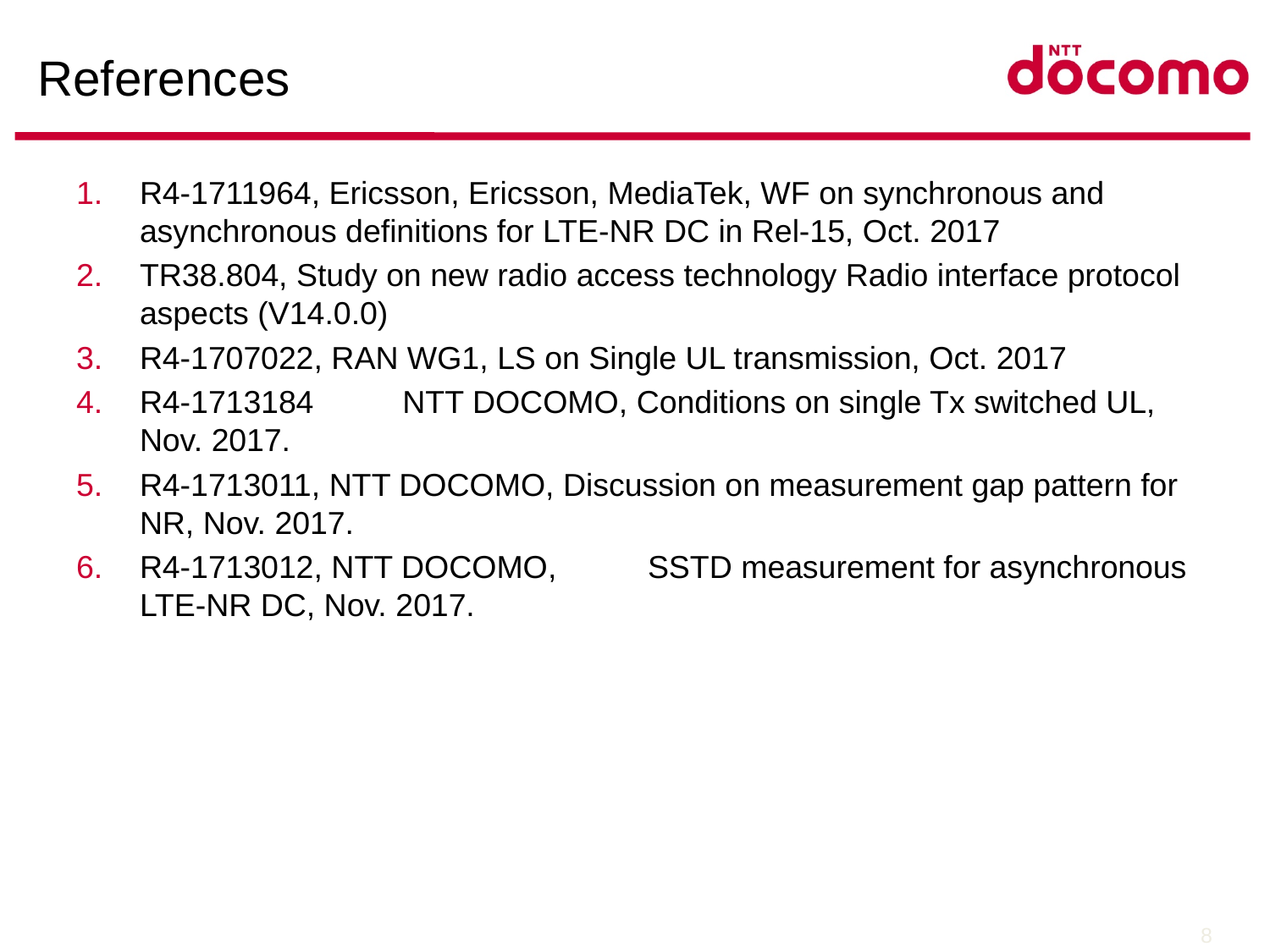

# References
R4-1711964, Ericsson, Ericsson, MediaTek, WF on synchronous and asynchronous definitions for LTE-NR DC in Rel-15, Oct. 2017
TR38.804, Study on new radio access technology Radio interface protocol aspects (V14.0.0)
R4-1707022, RAN WG1, LS on Single UL transmission, Oct. 2017
R4-1713184	 NTT DOCOMO, Conditions on single Tx switched UL, Nov. 2017.
R4-1713011, NTT DOCOMO, Discussion on measurement gap pattern for NR, Nov. 2017.
R4-1713012, NTT DOCOMO, 	SSTD measurement for asynchronous LTE-NR DC, Nov. 2017.